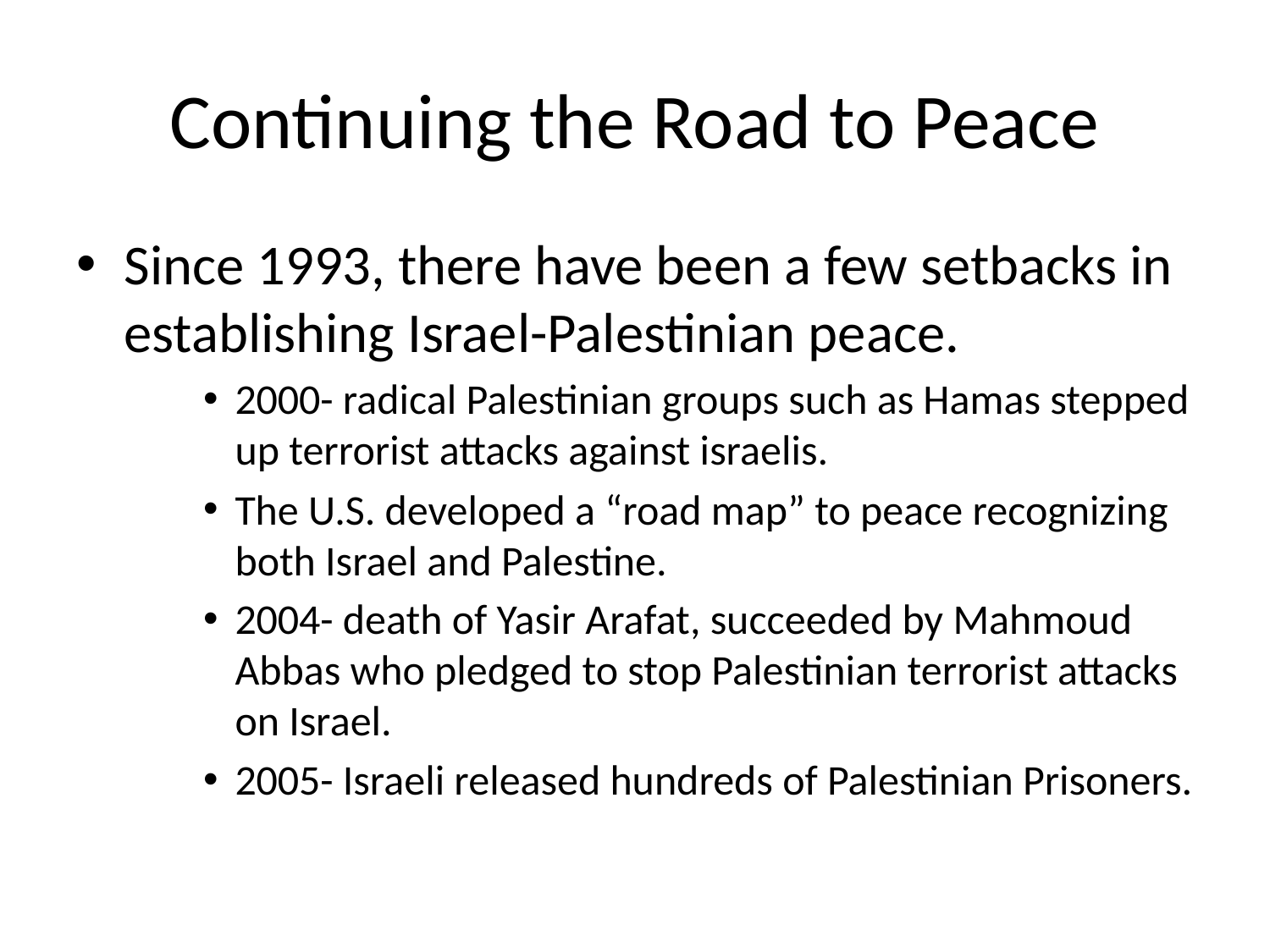

# Continuing the Road to Peace
Since 1993, there have been a few setbacks in establishing Israel-Palestinian peace.
2000- radical Palestinian groups such as Hamas stepped up terrorist attacks against israelis.
The U.S. developed a “road map” to peace recognizing both Israel and Palestine.
2004- death of Yasir Arafat, succeeded by Mahmoud Abbas who pledged to stop Palestinian terrorist attacks on Israel.
2005- Israeli released hundreds of Palestinian Prisoners.